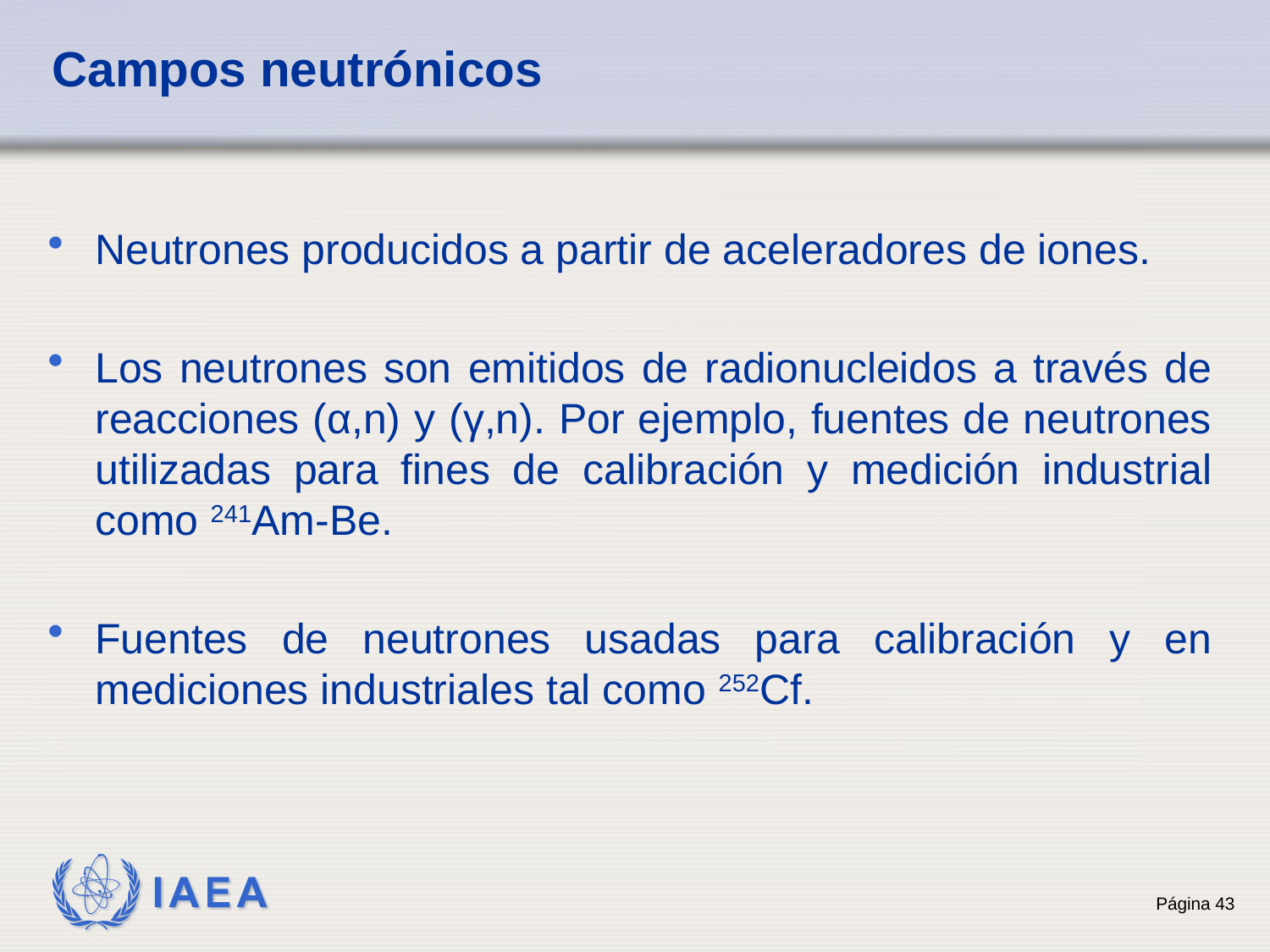

# Campos neutrónicos
Neutrones producidos a partir de aceleradores de iones.

Los neutrones son emitidos de radionucleidos a través de reacciones (α,n) y (γ,n). Por ejemplo, fuentes de neutrones utilizadas para fines de calibración y medición industrial como 241Am-Be.

Fuentes de neutrones usadas para calibración y en mediciones industriales tal como 252Cf.

43